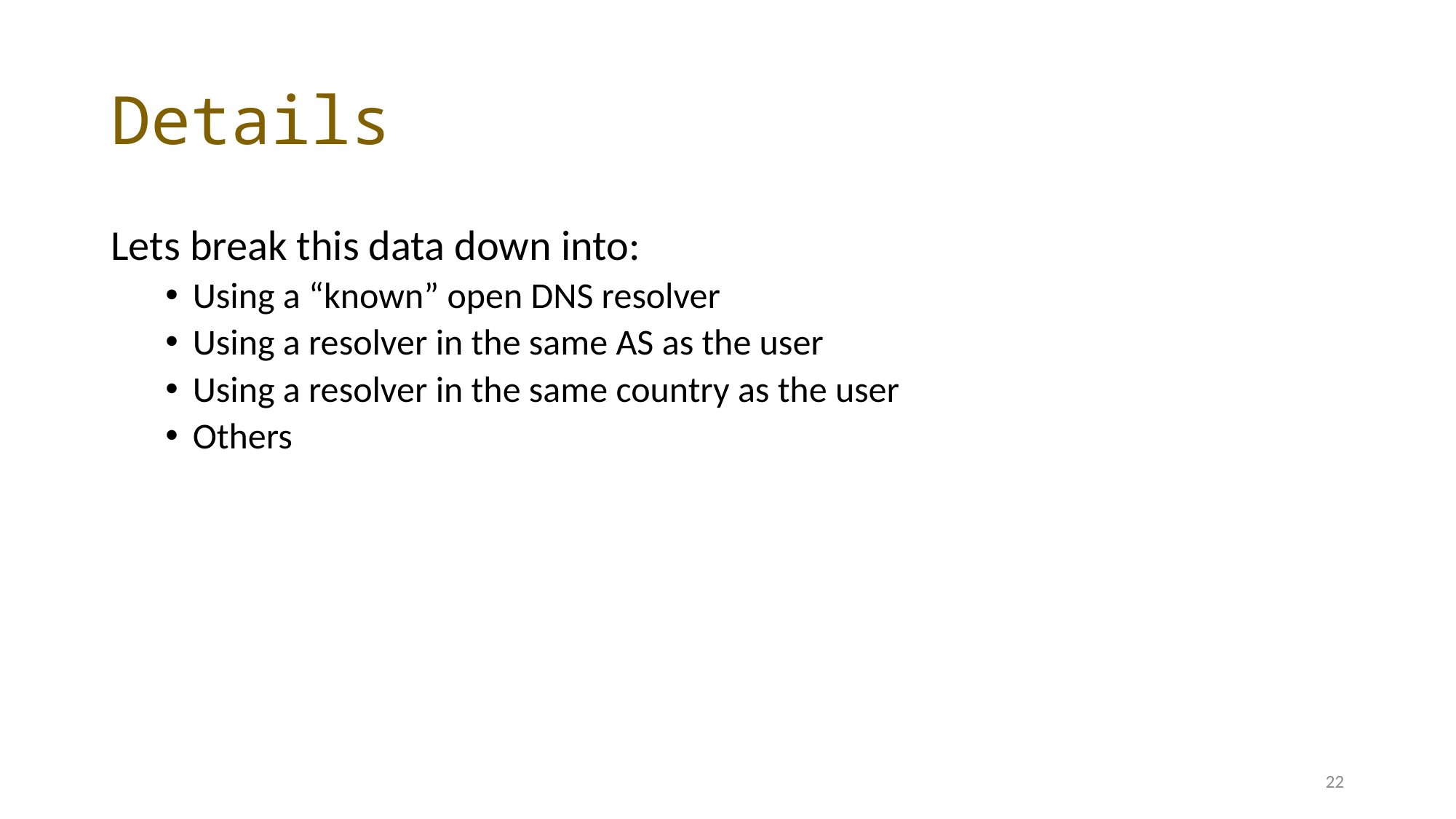

# Details
Lets break this data down into:
Using a “known” open DNS resolver
Using a resolver in the same AS as the user
Using a resolver in the same country as the user
Others
22